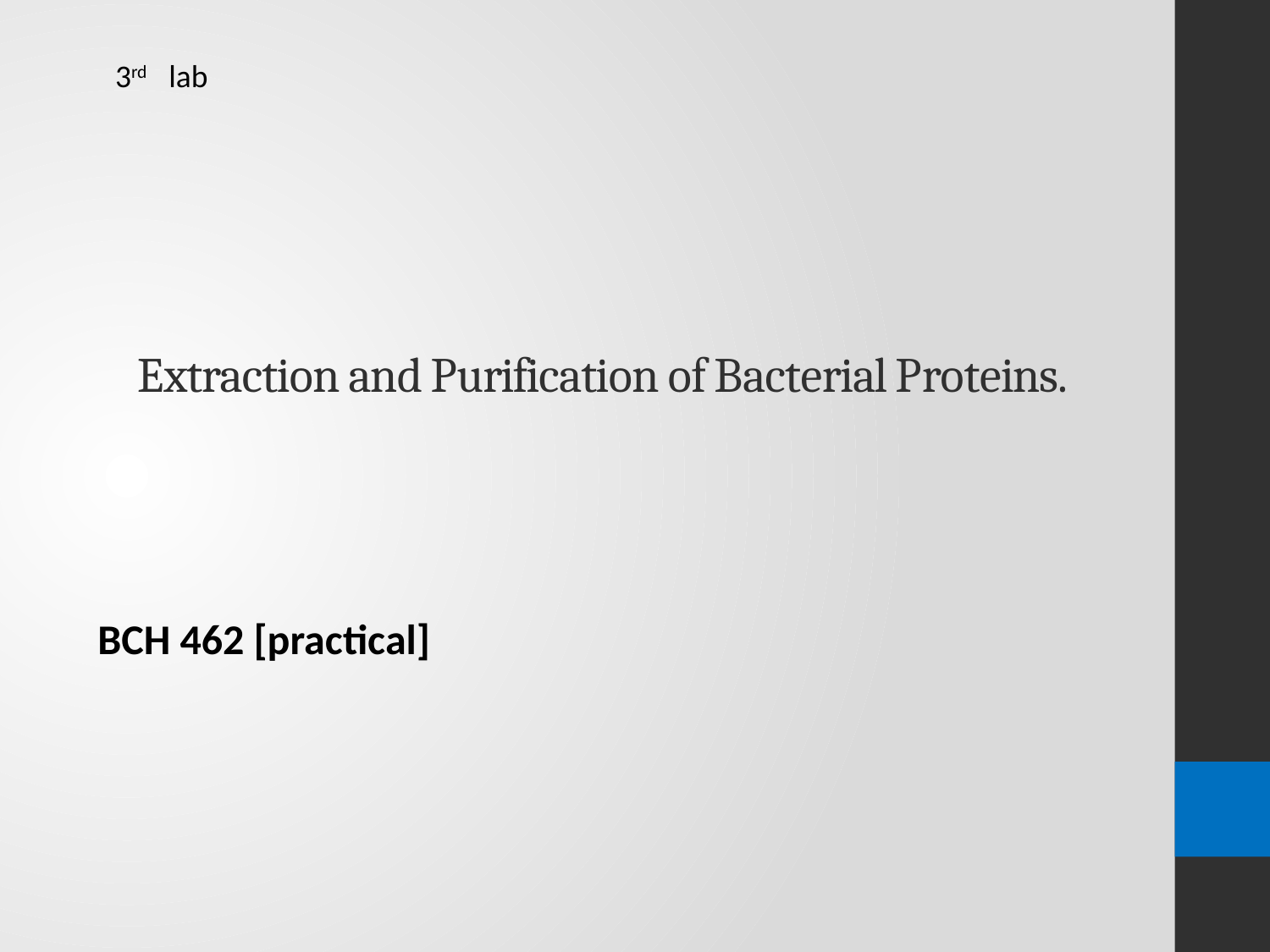

3rd   lab
# Extraction and Purification of Bacterial Proteins.
BCH 462 [practical]